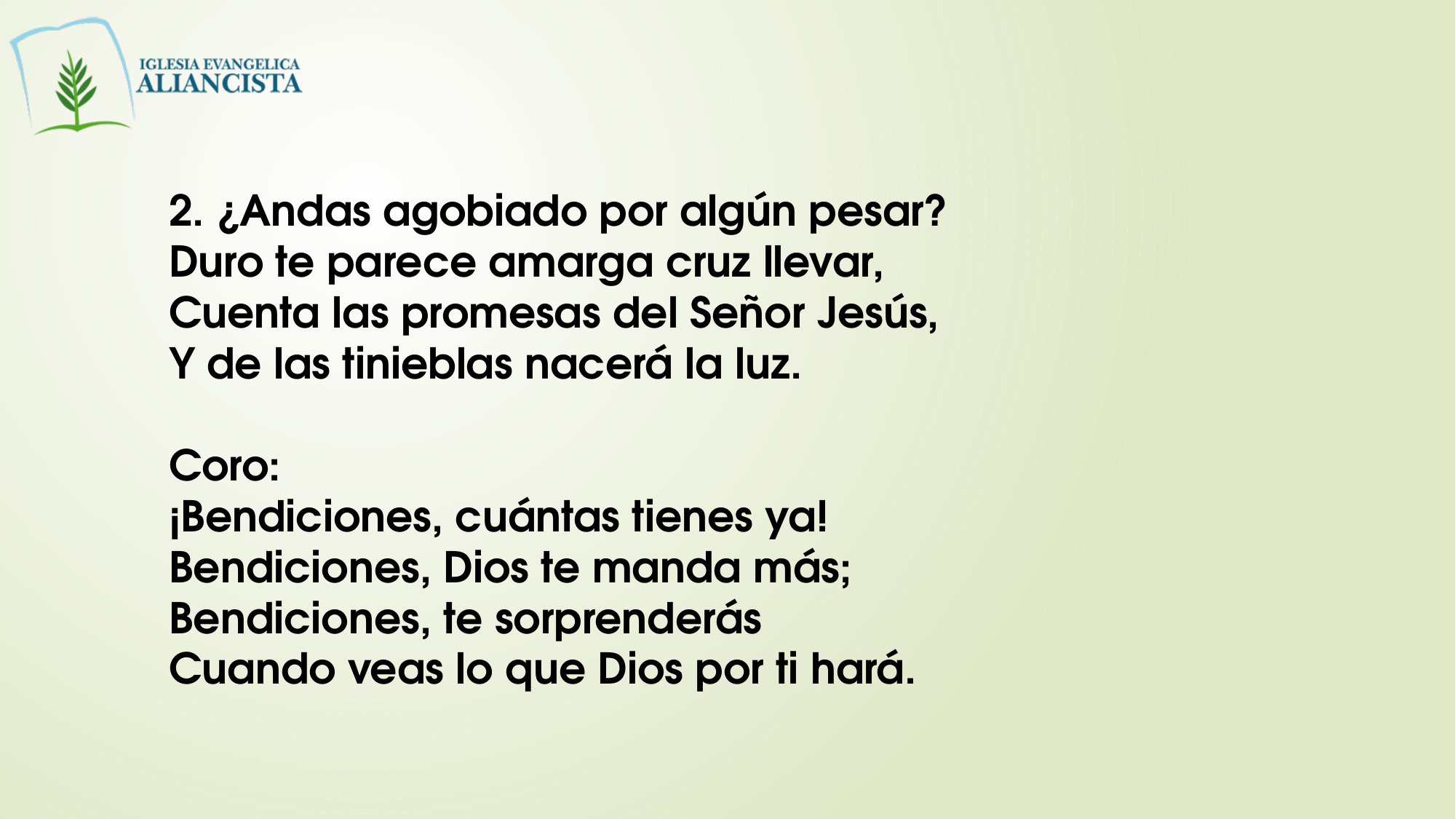

2. ¿Andas agobiado por algún pesar?
Duro te parece amarga cruz llevar,
Cuenta las promesas del Señor Jesús,
Y de las tinieblas nacerá la luz.

Coro:
¡Bendiciones, cuántas tienes ya!
Bendiciones, Dios te manda más;
Bendiciones, te sorprenderás
Cuando veas lo que Dios por ti hará.